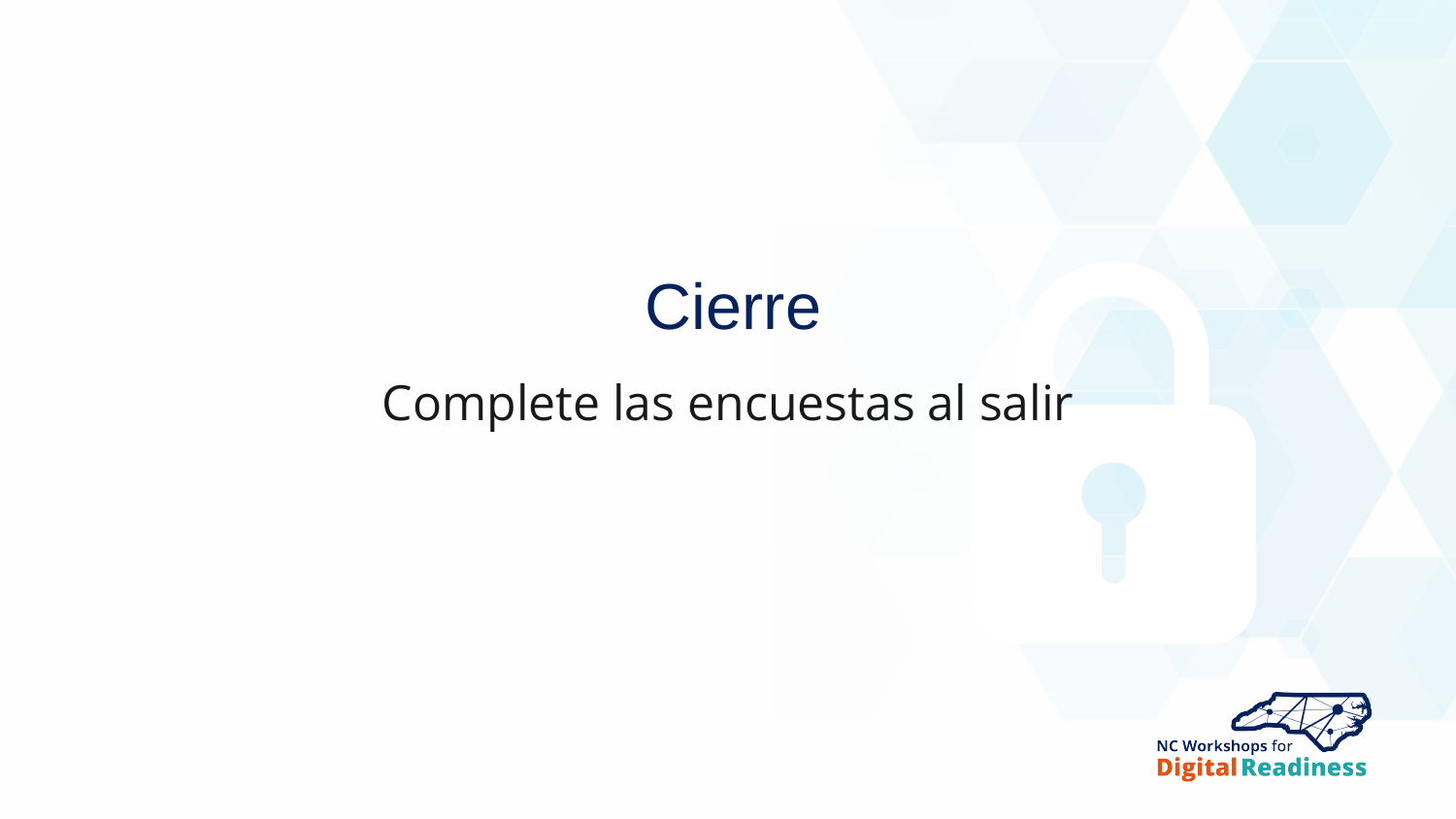

# Cierre
Complete las encuestas al salir